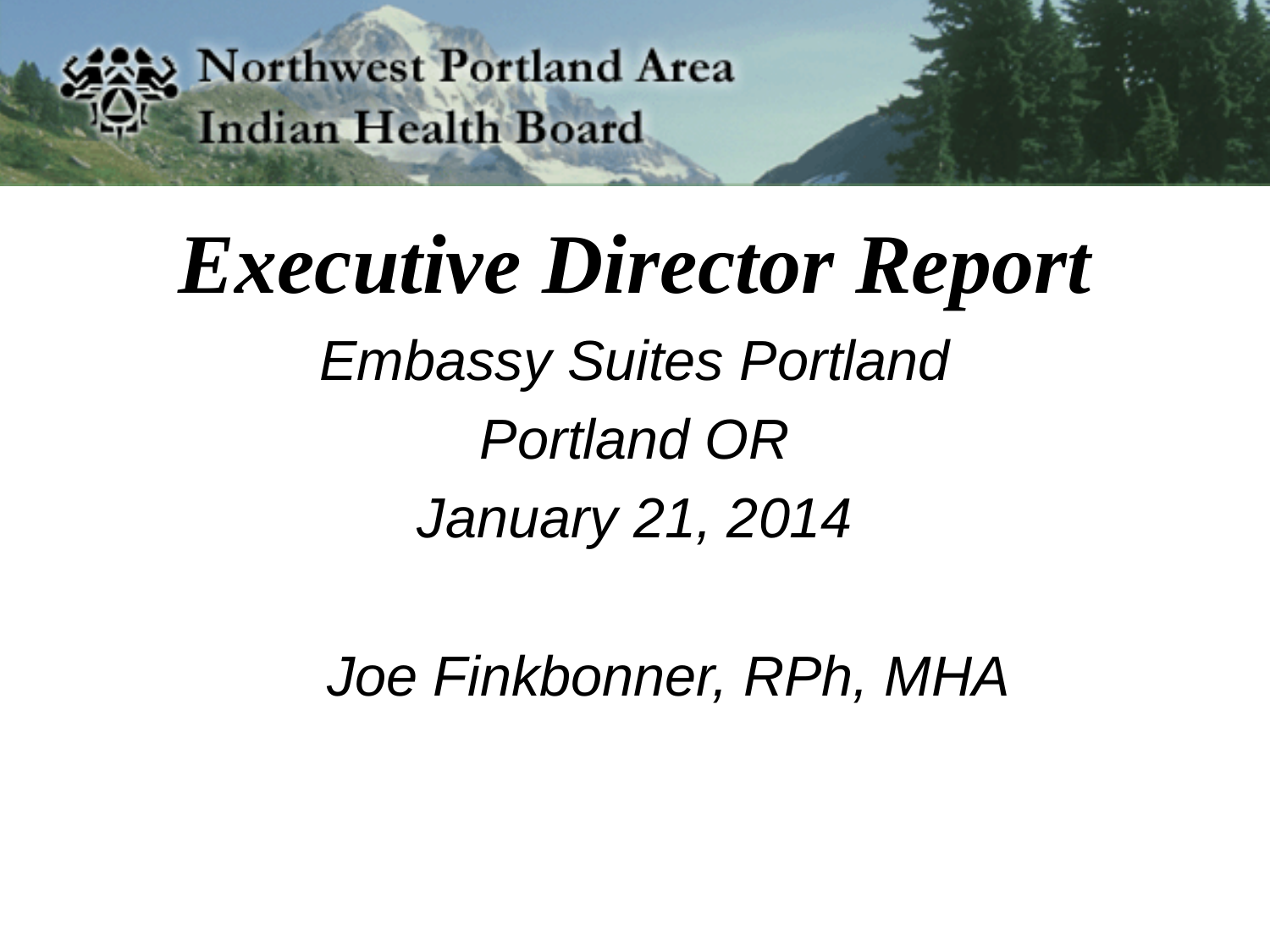

# Executive Director Report
Embassy Suites Portland
Portland OR
January 21, 2014

                Joe Finkbonner, RPh, MHA